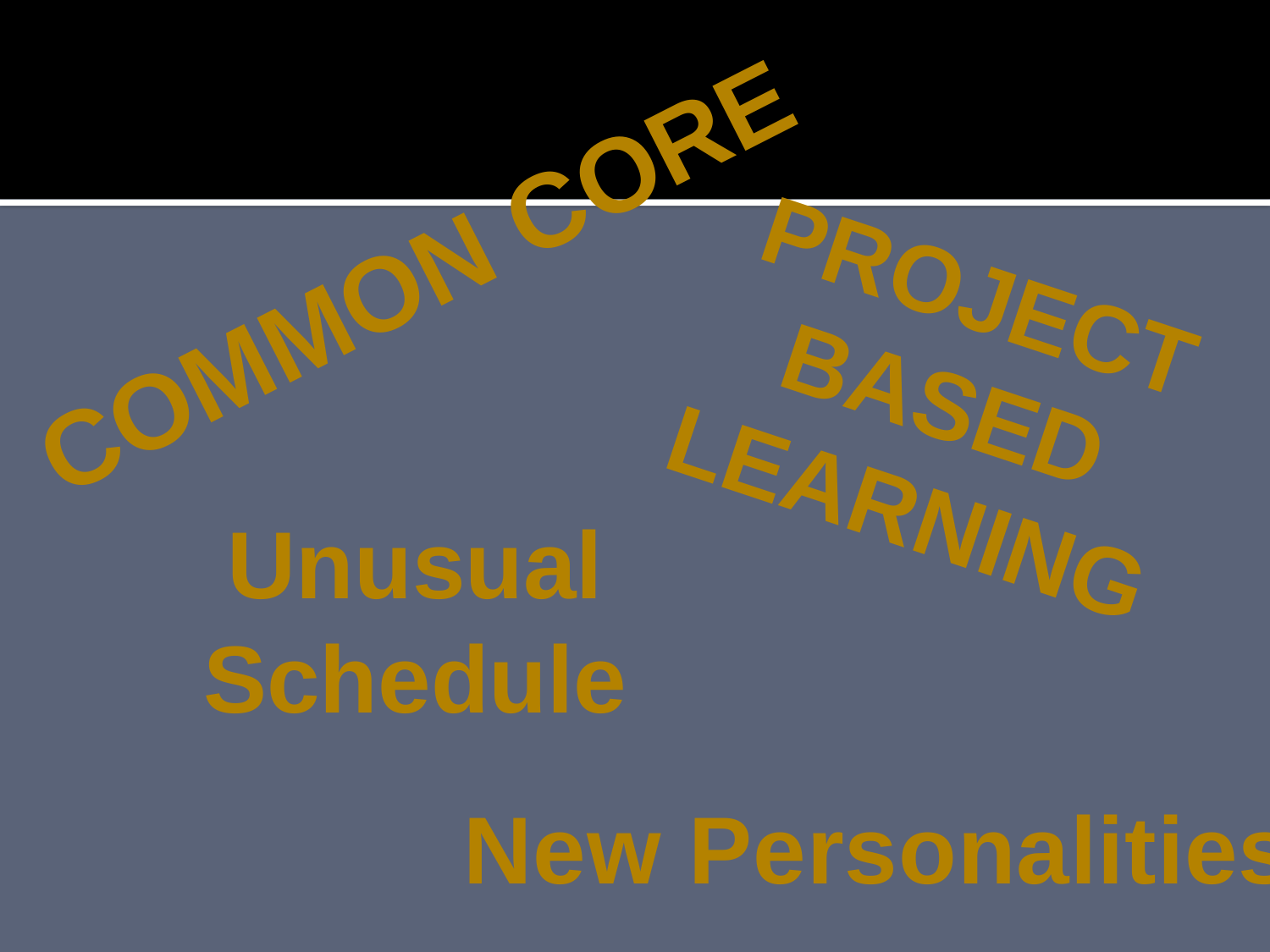

#
Common Core
Project based Learning

Unusual Schedule
New Personalities